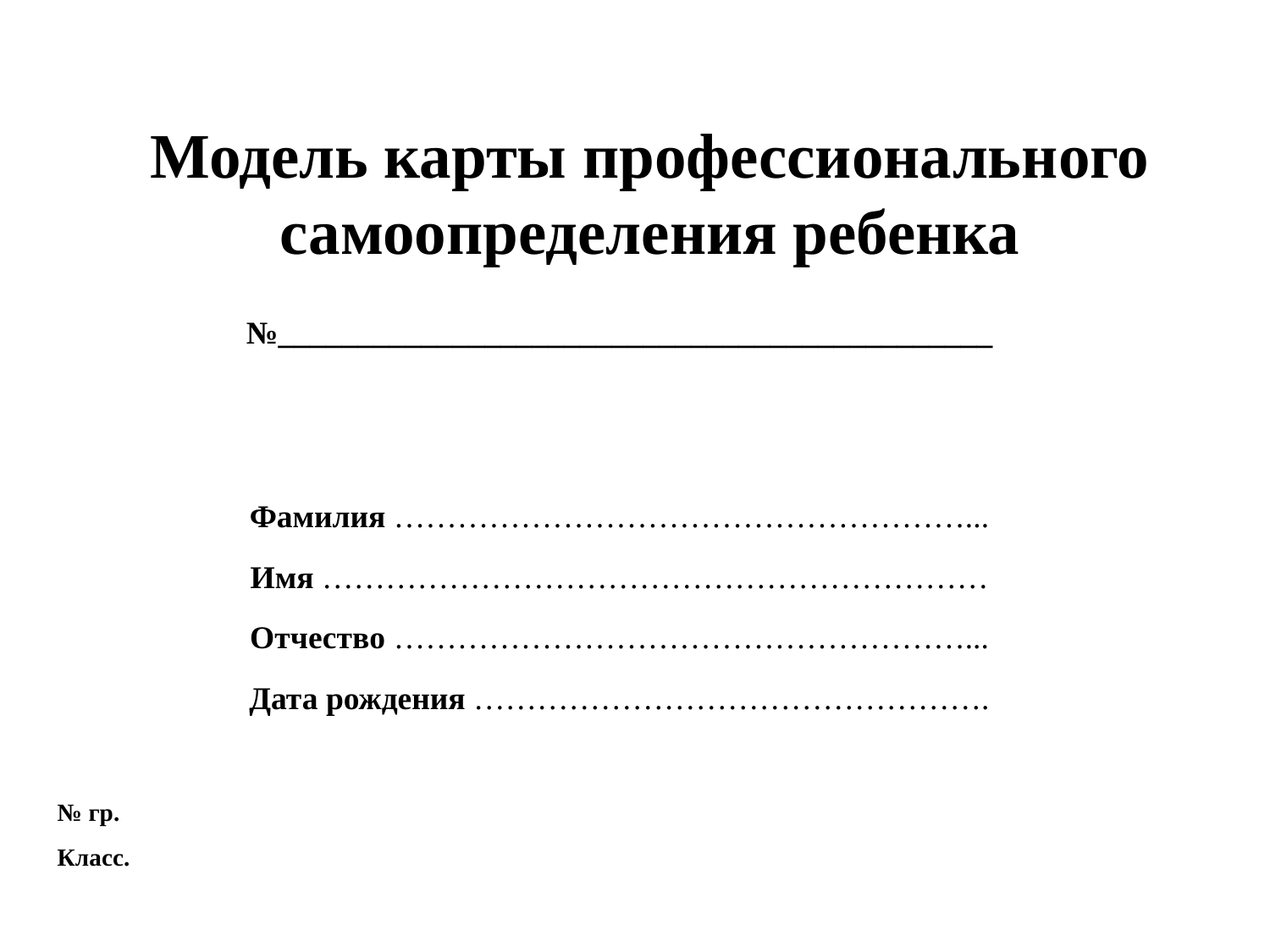

# Модель карты профессионального самоопределения ребенка
№_____________________________________________

Фамилия ………………………………………………...
Имя ………………………………………………………
Отчество ………………………………………………...
Дата рождения ………………………………………….

№ гр.
Класс.